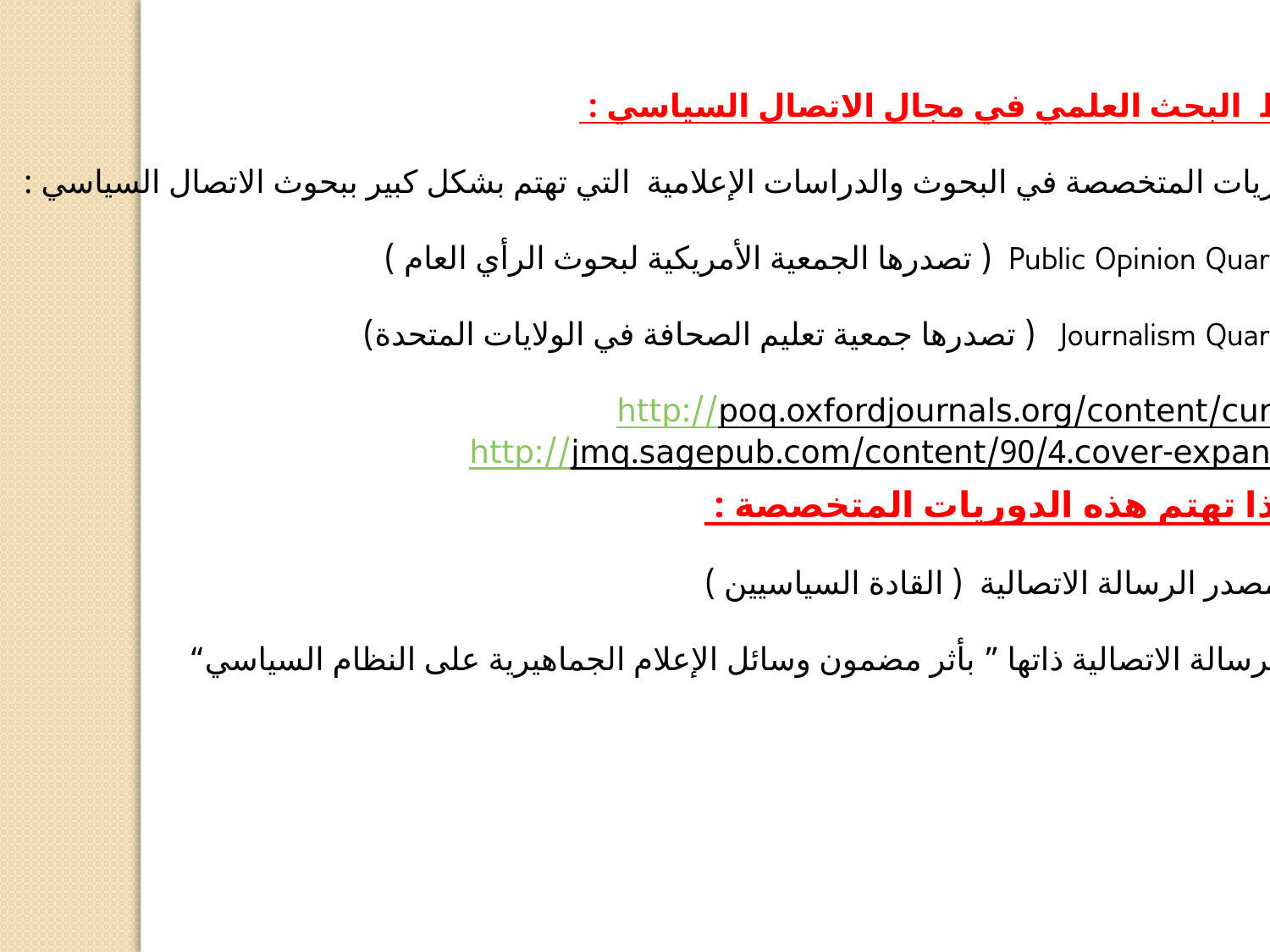

نشاط  البحث العلمي في مجال الاتصال السياسي :

 الدوريات المتخصصة في البحوث والدراسات الإعلامية  التي تهتم بشكل كبير ببحوث الاتصال السياسي :

 Public Opinion Quarterly  ( تصدرها الجمعية الأمريكية لبحوث الرأي العام )

 Journalism Quarterly   ( تصدرها جمعية تعليم الصحافة في الولايات المتحدة)

http://poq.oxfordjournals.org/content/current
http://jmq.sagepub.com/content/90/4.cover-expansion

بماذا تهتم هذه الدوريات المتخصصة :

 1- مصدر الرسالة الاتصالية  ( القادة السياسيين )

2- الرسالة الاتصالية ذاتها ” بأثر مضمون وسائل الإعلام الجماهيرية على النظام السياسي“